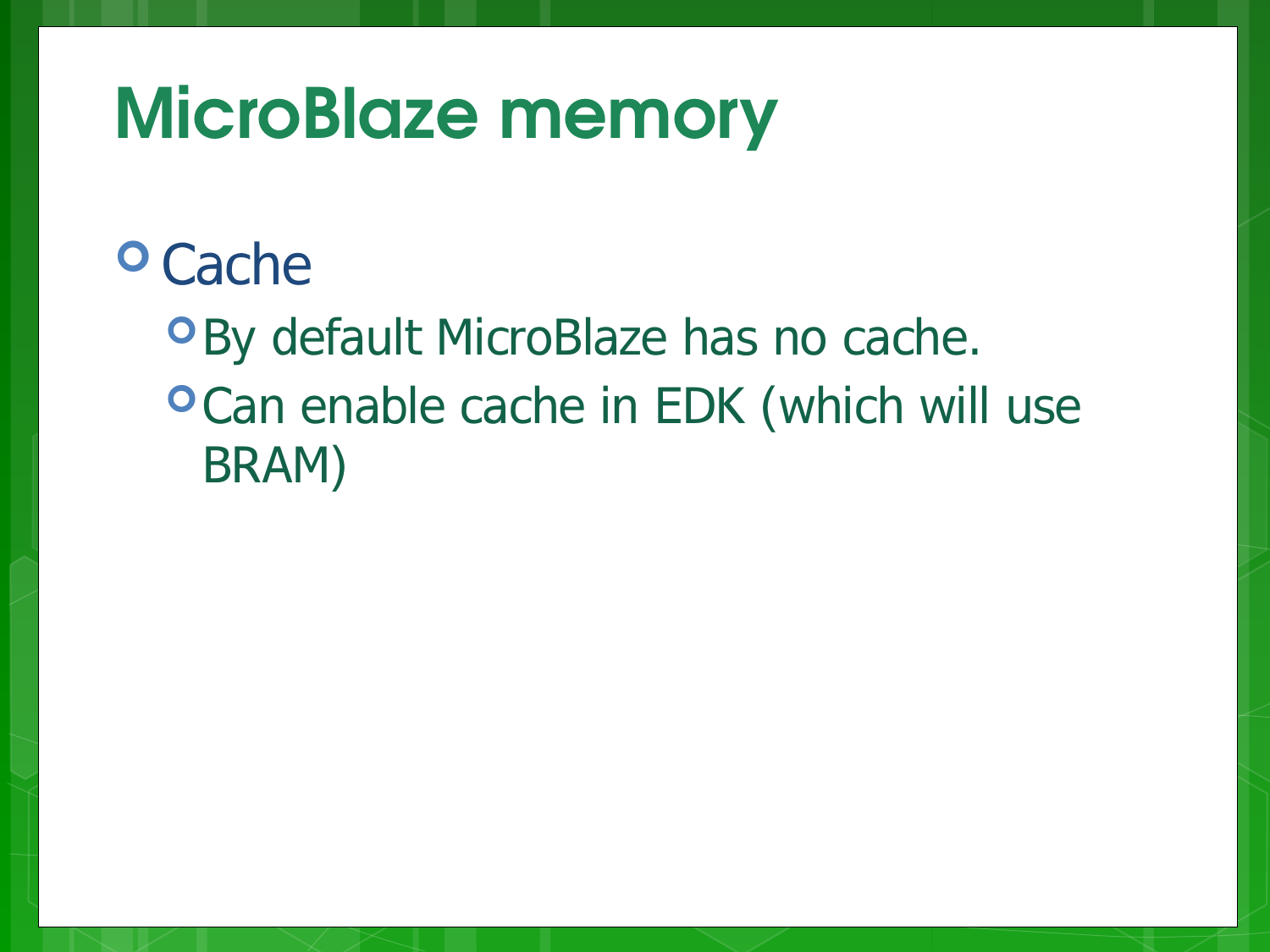

# MicroBlaze memory
Cache
By default MicroBlaze has no cache.
Can enable cache in EDK (which will use BRAM)